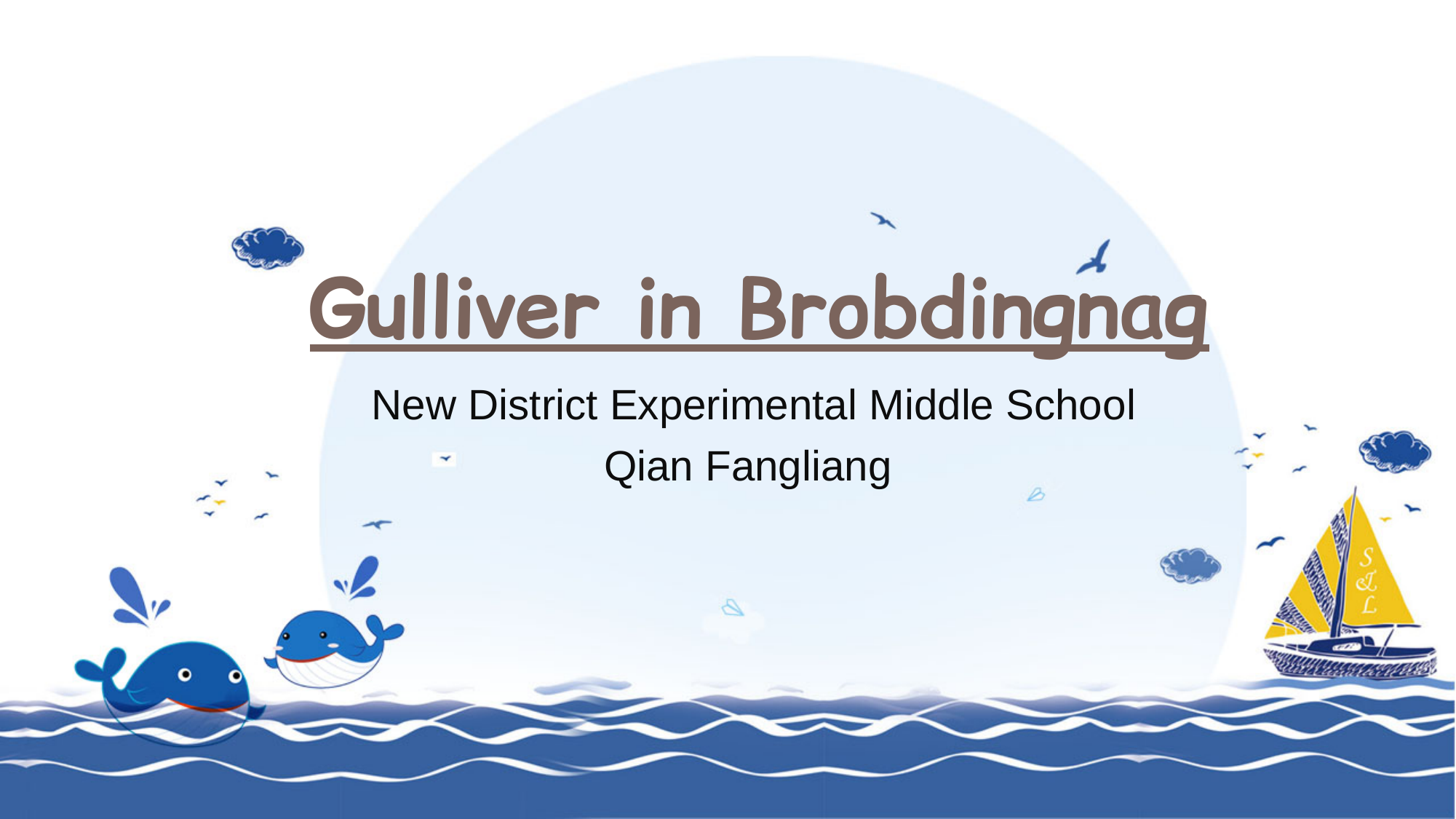

Gulliver in Brobdingnag
New District Experimental Middle School
Qian Fangliang